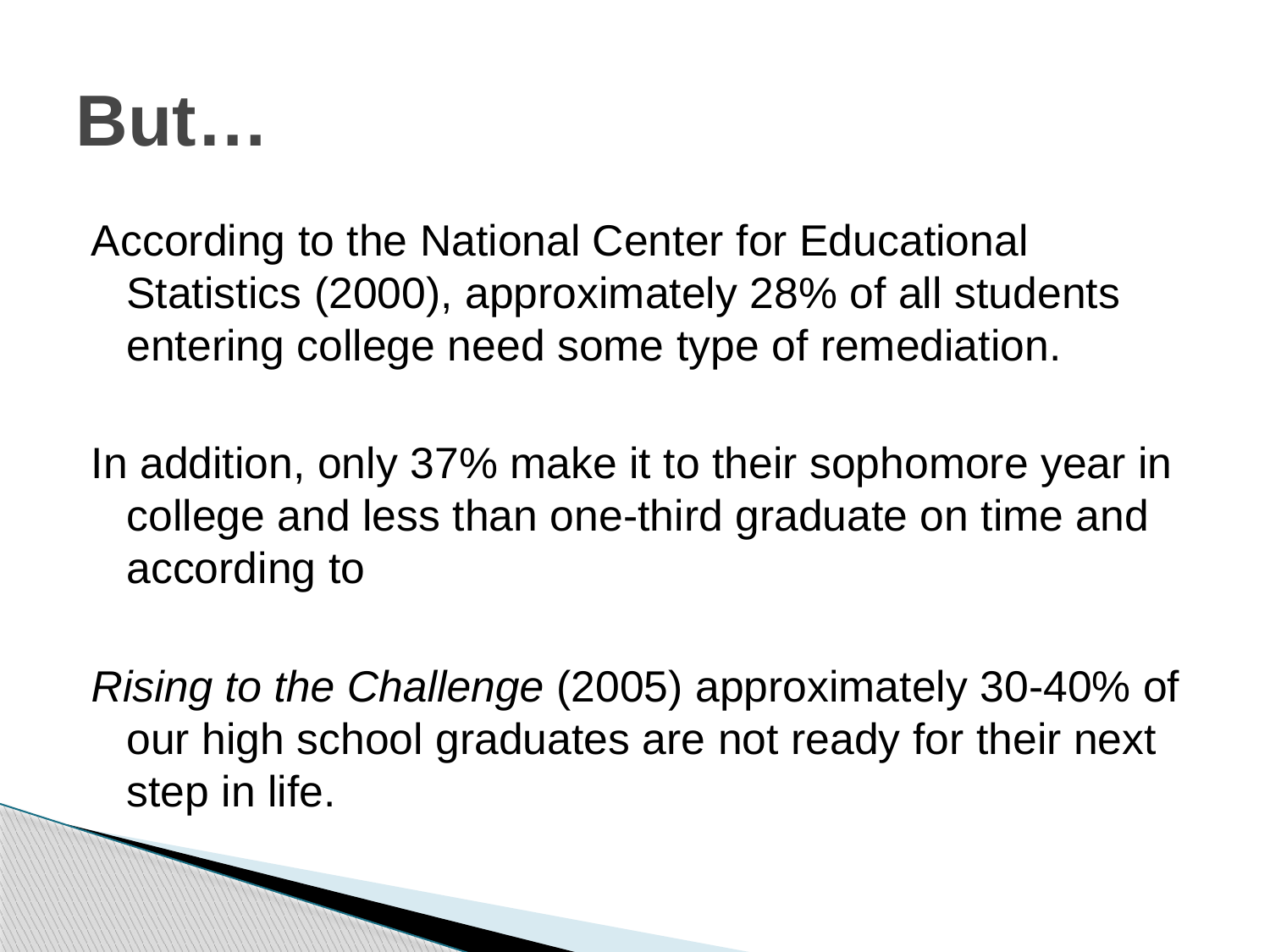

# But…
According to the National Center for Educational Statistics (2000), approximately 28% of all students entering college need some type of remediation.

In addition, only 37% make it to their sophomore year in college and less than one-third graduate on time and according to

Rising to the Challenge (2005) approximately 30-40% of our high school graduates are not ready for their next step in life.